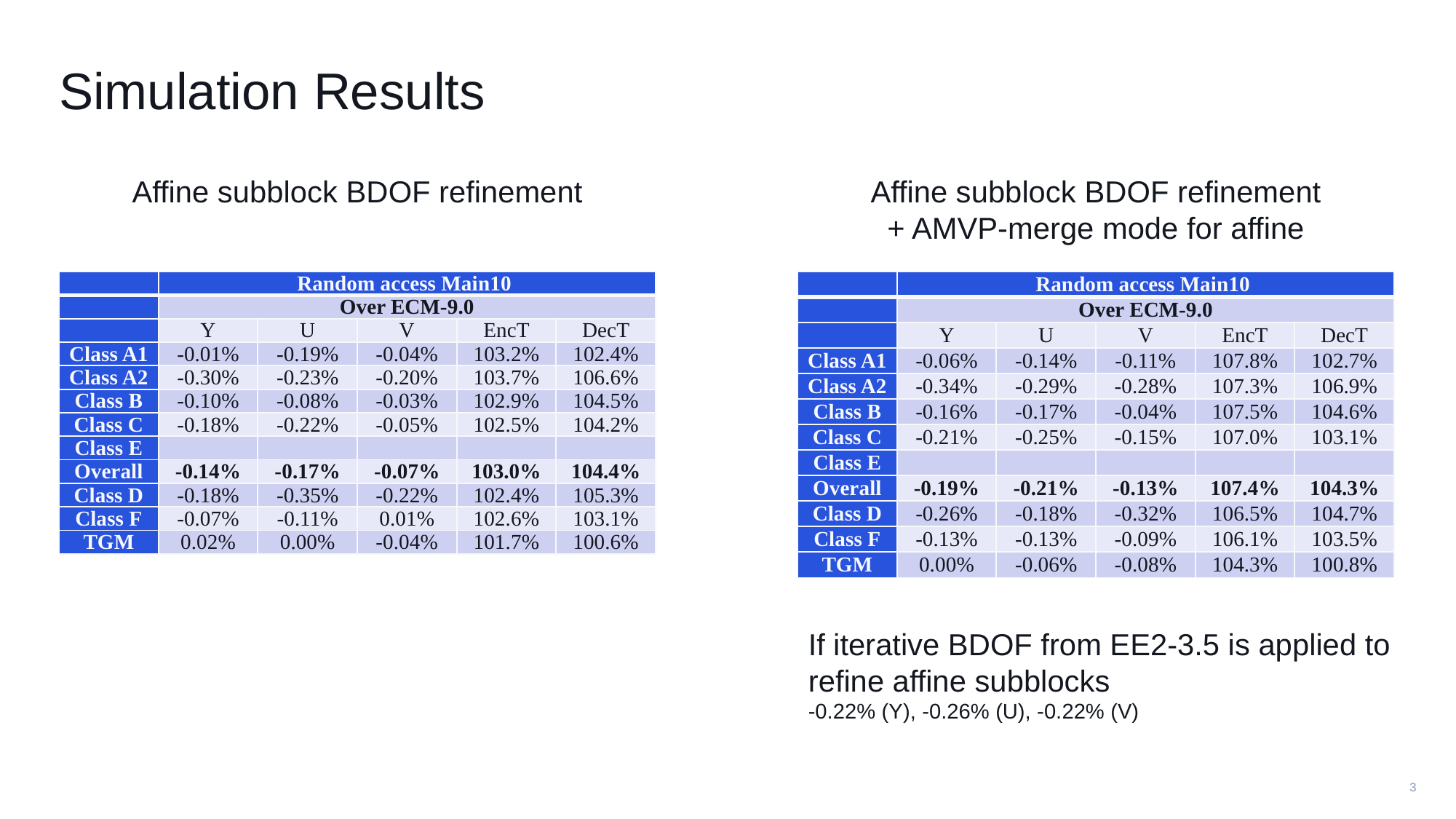

# Simulation Results
Affine subblock BDOF refinement
Affine subblock BDOF refinement
+ AMVP-merge mode for affine
|  | Random access Main10 |  |  |  |  |
| --- | --- | --- | --- | --- | --- |
|  | Over ECM-9.0 |  |  |  |  |
|  | Y | U | V | EncT | DecT |
| Class A1 | -0.01% | -0.19% | -0.04% | 103.2% | 102.4% |
| Class A2 | -0.30% | -0.23% | -0.20% | 103.7% | 106.6% |
| Class B | -0.10% | -0.08% | -0.03% | 102.9% | 104.5% |
| Class C | -0.18% | -0.22% | -0.05% | 102.5% | 104.2% |
| Class E |  |  |  |  |  |
| Overall | -0.14% | -0.17% | -0.07% | 103.0% | 104.4% |
| Class D | -0.18% | -0.35% | -0.22% | 102.4% | 105.3% |
| Class F | -0.07% | -0.11% | 0.01% | 102.6% | 103.1% |
| TGM | 0.02% | 0.00% | -0.04% | 101.7% | 100.6% |
|  | Random access Main10 |  |  |  |  |
| --- | --- | --- | --- | --- | --- |
|  | Over ECM-9.0 |  |  |  |  |
|  | Y | U | V | EncT | DecT |
| Class A1 | -0.06% | -0.14% | -0.11% | 107.8% | 102.7% |
| Class A2 | -0.34% | -0.29% | -0.28% | 107.3% | 106.9% |
| Class B | -0.16% | -0.17% | -0.04% | 107.5% | 104.6% |
| Class C | -0.21% | -0.25% | -0.15% | 107.0% | 103.1% |
| Class E |  |  |  |  |  |
| Overall | -0.19% | -0.21% | -0.13% | 107.4% | 104.3% |
| Class D | -0.26% | -0.18% | -0.32% | 106.5% | 104.7% |
| Class F | -0.13% | -0.13% | -0.09% | 106.1% | 103.5% |
| TGM | 0.00% | -0.06% | -0.08% | 104.3% | 100.8% |
If iterative BDOF from EE2-3.5 is applied to refine affine subblocks
-0.22% (Y), -0.26% (U), -0.22% (V)